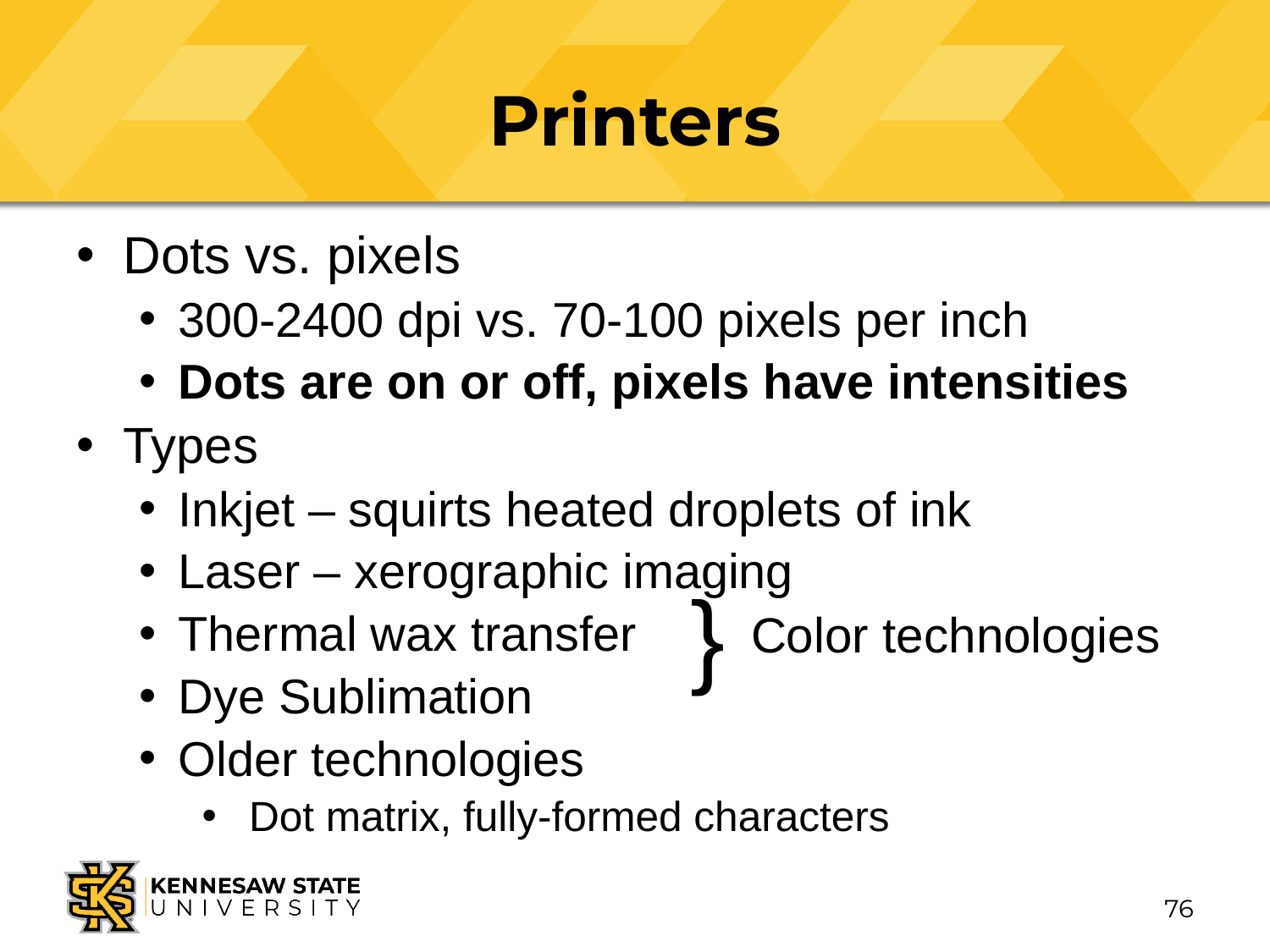

# Printers
Dots vs. pixels
300-2400 dpi vs. 70-100 pixels per inch
Dots are on or off, pixels have intensities
Types
Inkjet – squirts heated droplets of ink
Laser – xerographic imaging
Thermal wax transfer
Dye Sublimation
Older technologies
Dot matrix, fully-formed characters

}
Color technologies
76